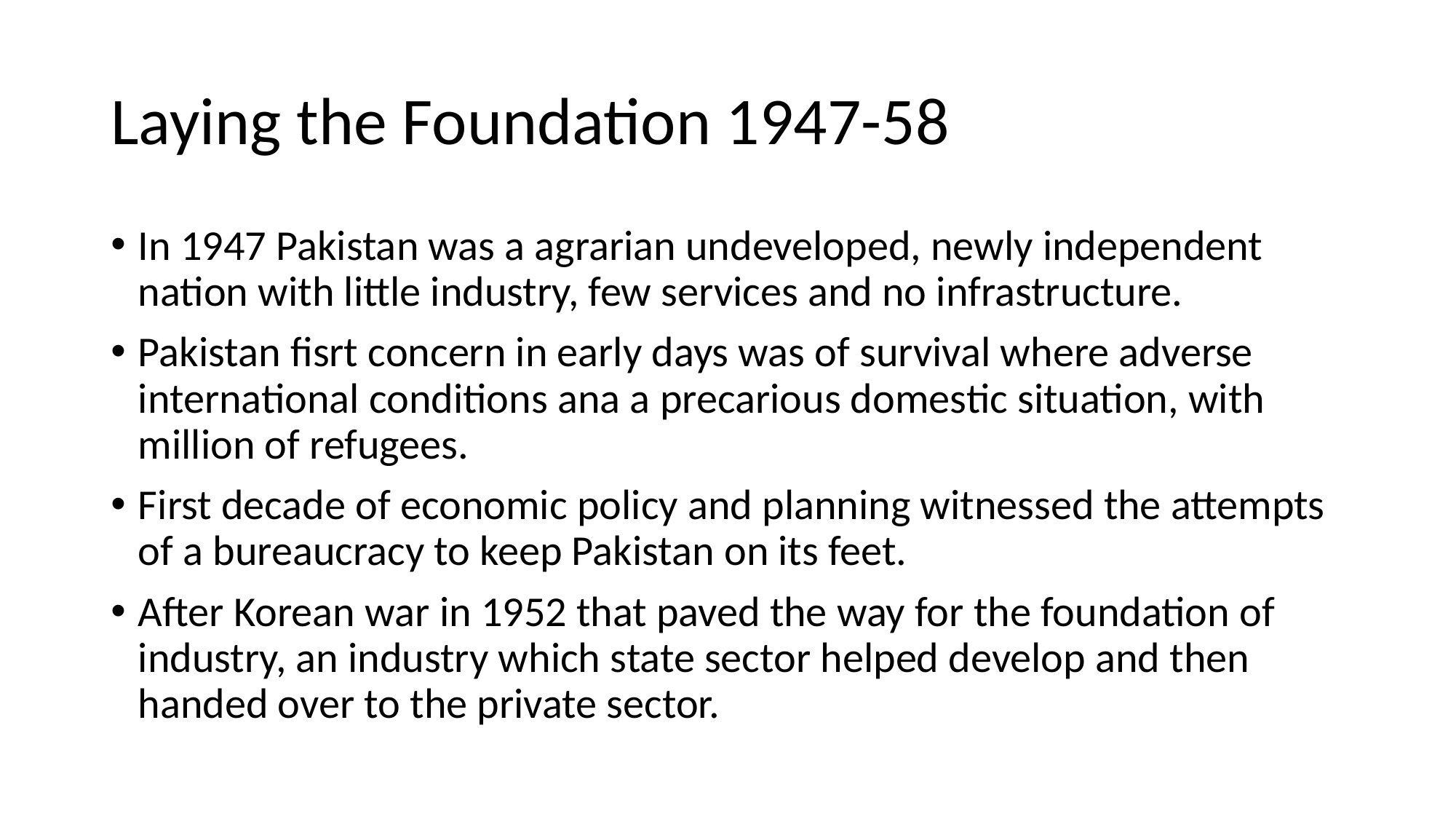

# Laying the Foundation 1947-58
In 1947 Pakistan was a agrarian undeveloped, newly independent nation with little industry, few services and no infrastructure.
Pakistan fisrt concern in early days was of survival where adverse international conditions ana a precarious domestic situation, with million of refugees.
First decade of economic policy and planning witnessed the attempts of a bureaucracy to keep Pakistan on its feet.
After Korean war in 1952 that paved the way for the foundation of industry, an industry which state sector helped develop and then handed over to the private sector.